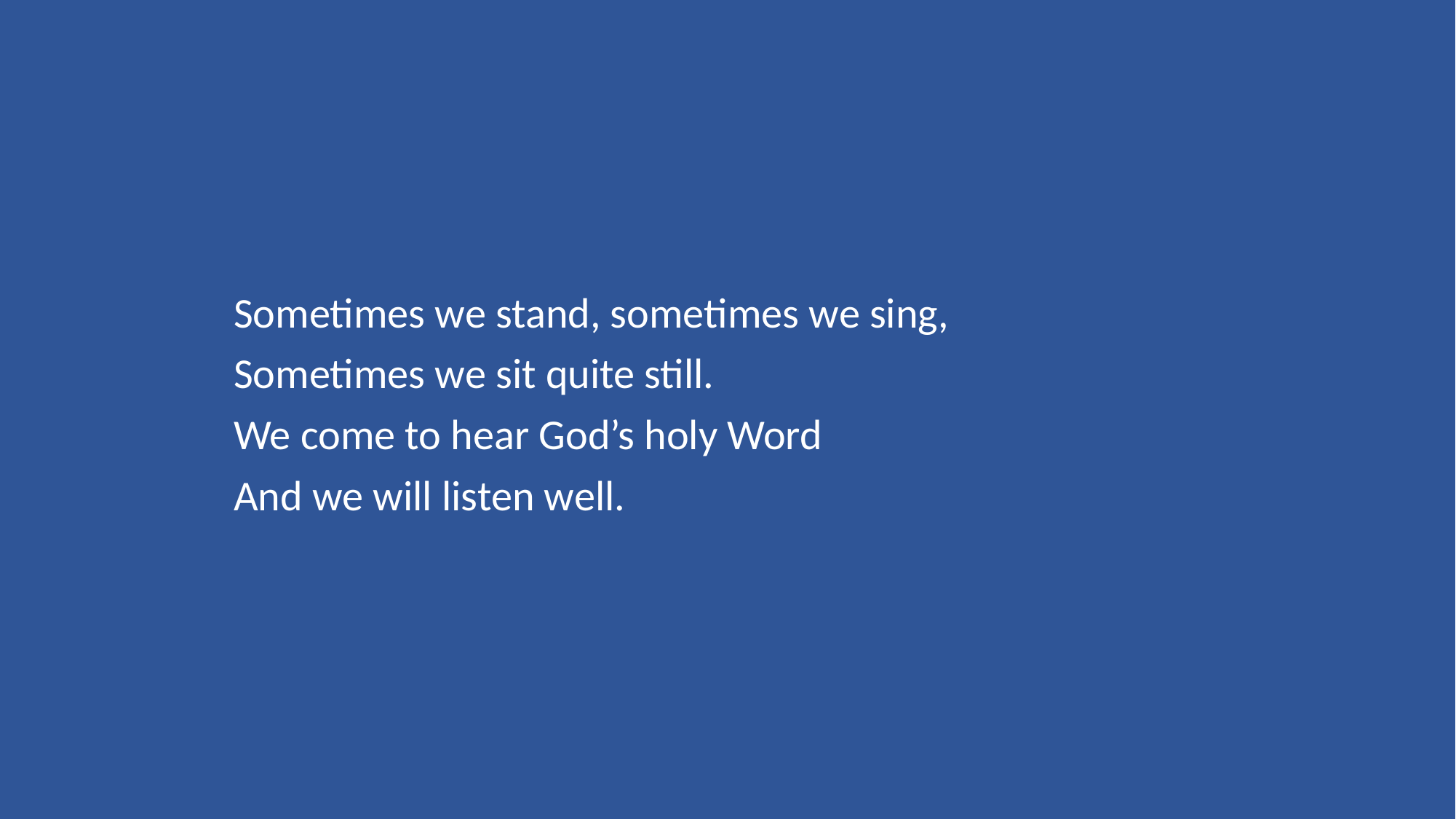

Sometimes we stand, sometimes we sing,
Sometimes we sit quite still.
We come to hear God’s holy Word
And we will listen well.